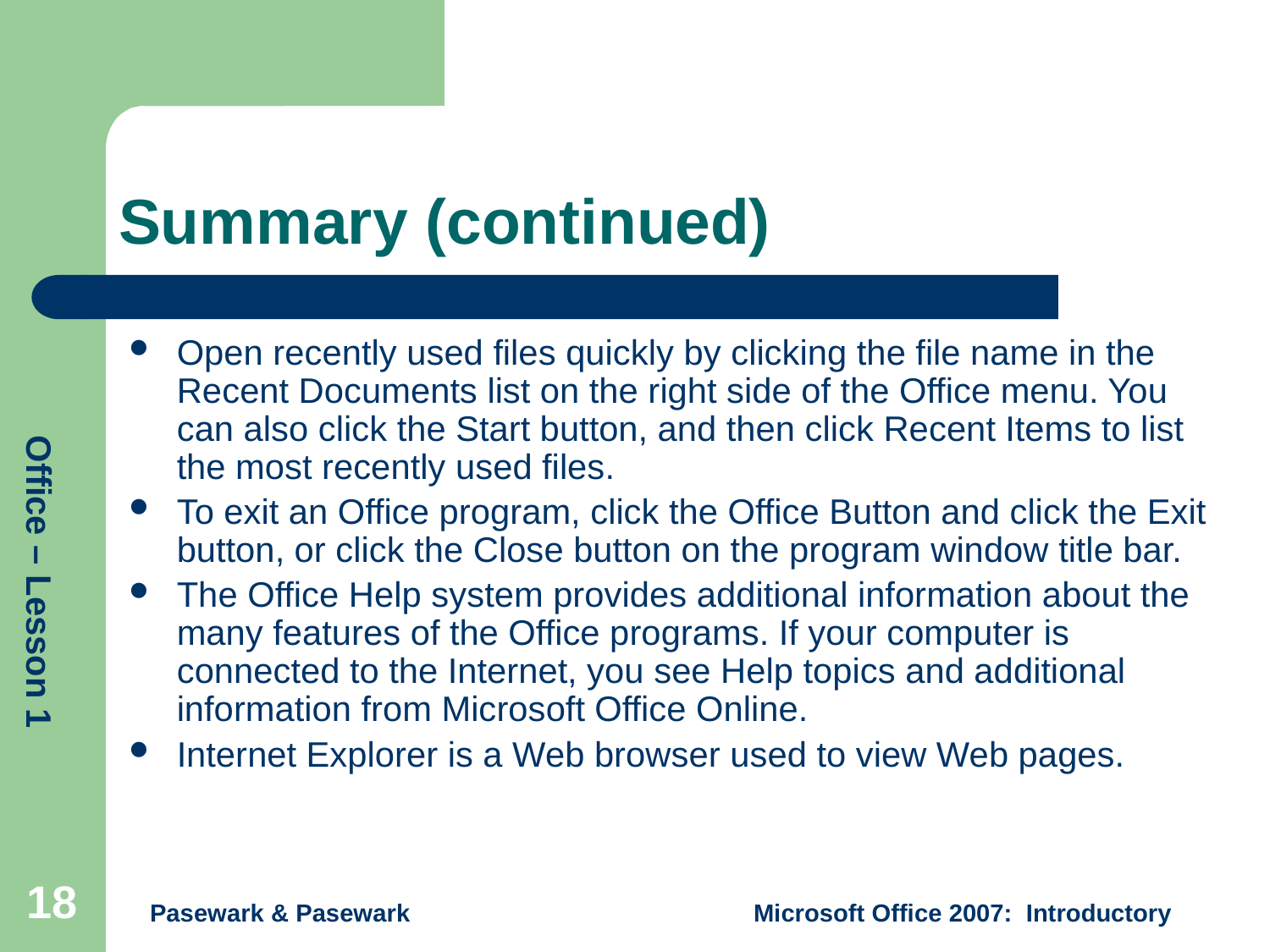

# Summary (continued)
Open recently used files quickly by clicking the file name in the Recent Documents list on the right side of the Office menu. You can also click the Start button, and then click Recent Items to list the most recently used files.
To exit an Office program, click the Office Button and click the Exit button, or click the Close button on the program window title bar.
The Office Help system provides additional information about the many features of the Office programs. If your computer is connected to the Internet, you see Help topics and additional information from Microsoft Office Online.
Internet Explorer is a Web browser used to view Web pages.

18
Pasewark & Pasewark
Microsoft Office 2007:  Introductory